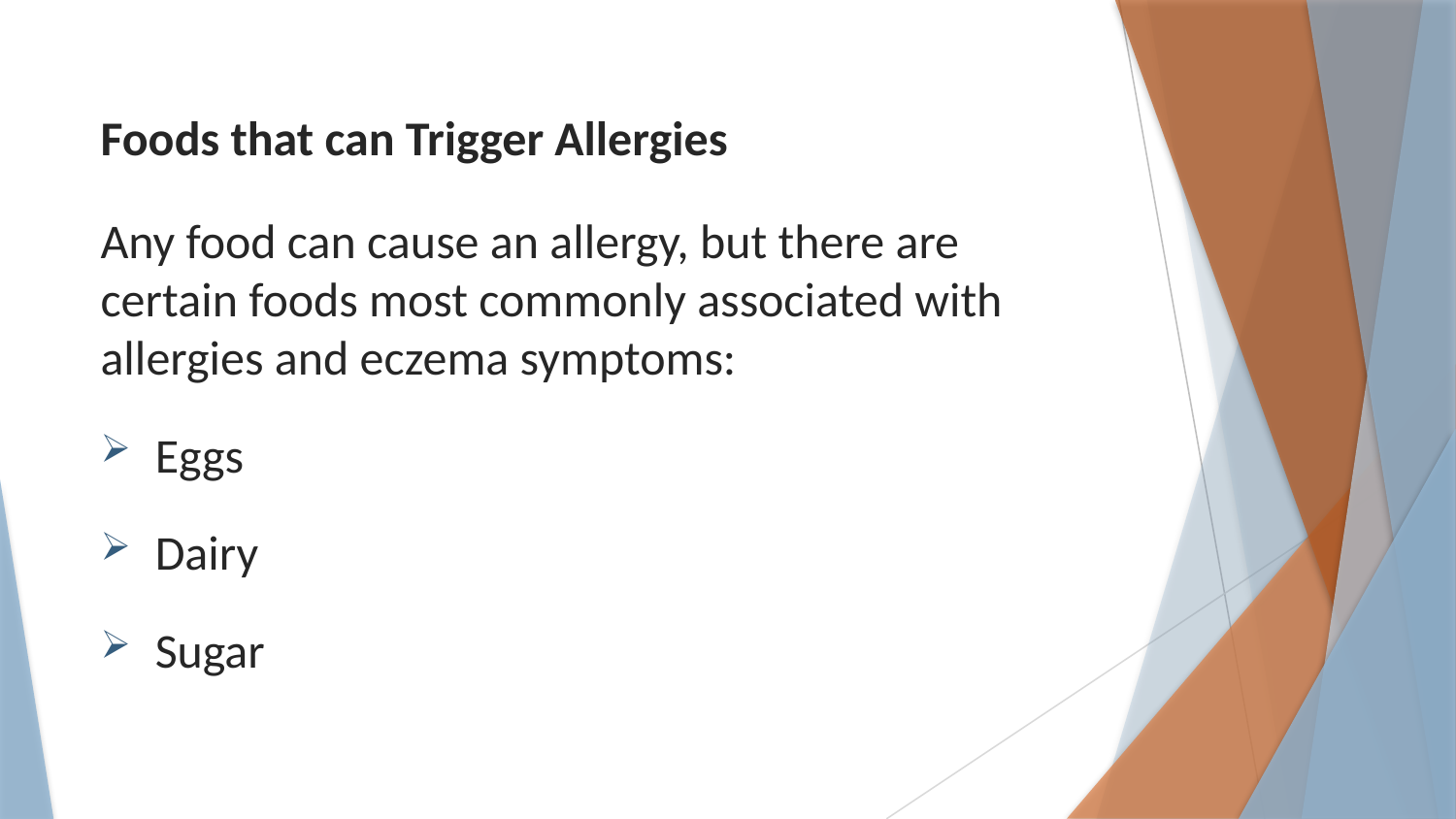

Foods that can Trigger Allergies
Any food can cause an allergy, but there are certain foods most commonly associated with allergies and eczema symptoms:
Eggs
Dairy
Sugar